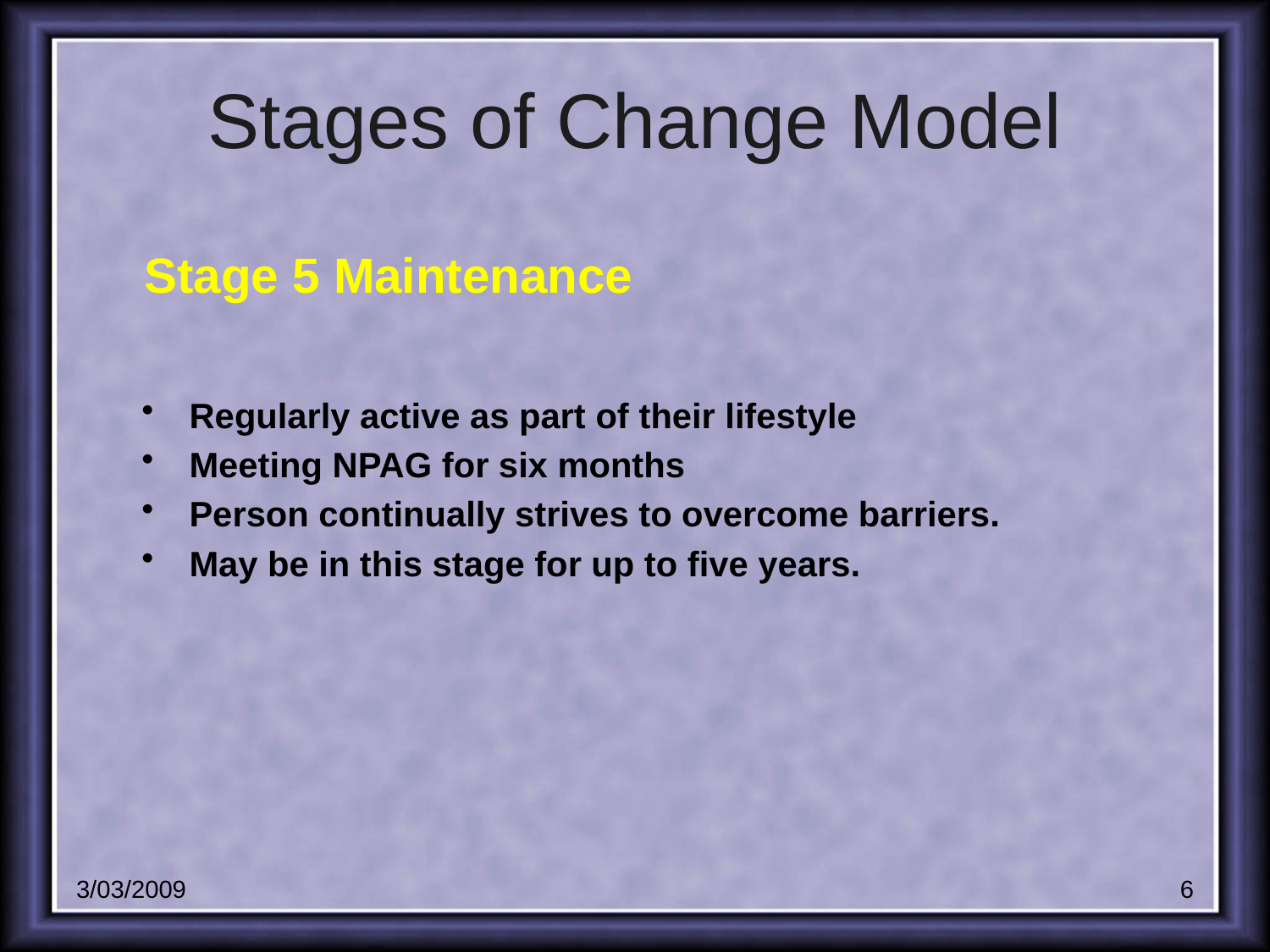

# Stages of Change Model
Stage 5 Maintenance
Regularly active as part of their lifestyle
Meeting NPAG for six months
Person continually strives to overcome barriers.
May be in this stage for up to five years.

3/03/2009
6